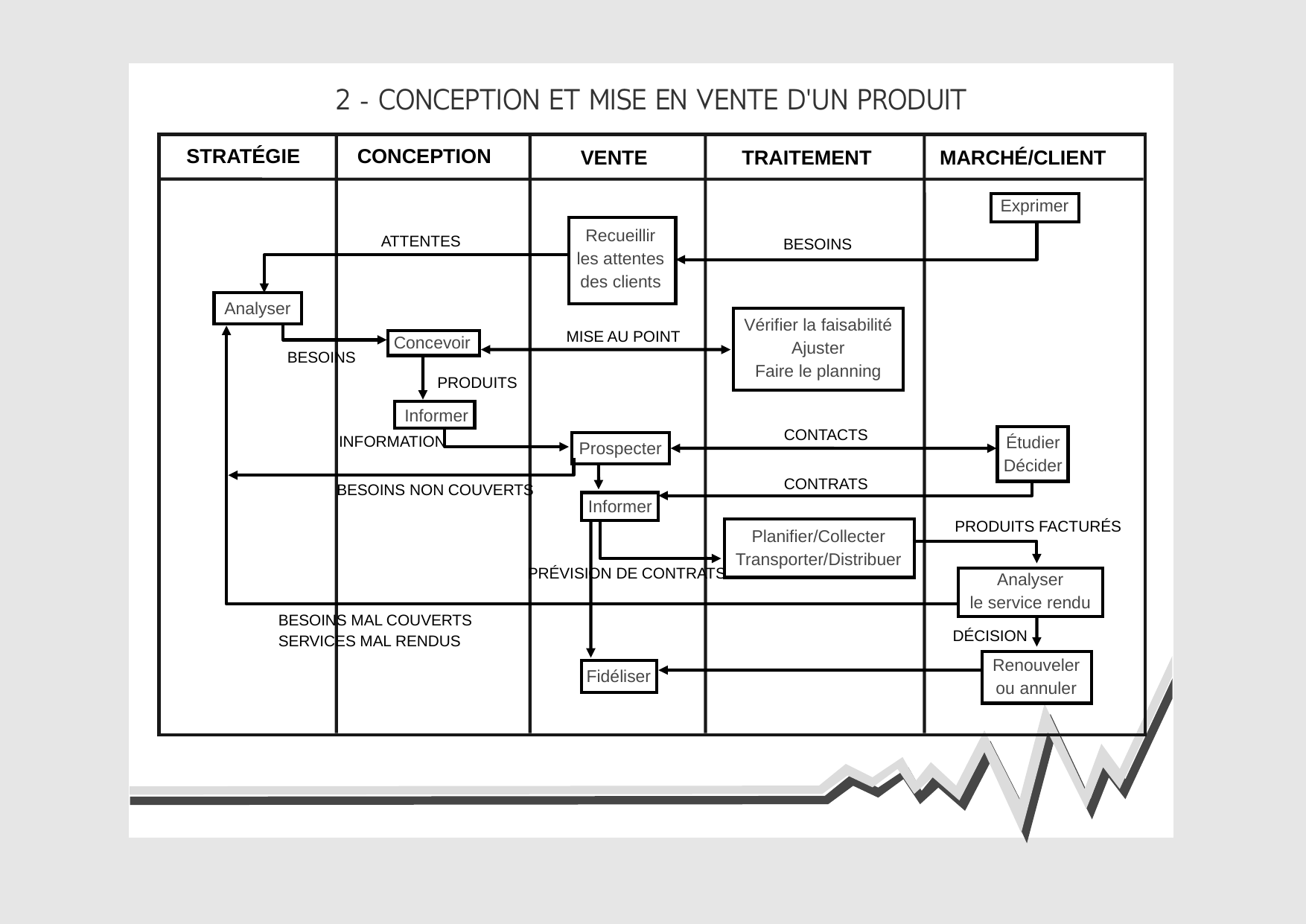

2 - CONCEPTION ET MISE EN VENTE D'UN PRODUIT

STRATÉGIE
CONCEPTION
VENTE
TRAITEMENT
MARCHÉ/CLIENT

Exprimer

Recueillir
les attentes
des clients
ATTENTES
BESOINS

Analyser

Vérifier la faisabilité
Ajuster
Faire le planning

MISE AU POINT

Concevoir
BESOINS

PRODUITS

Informer
CONTACTS

Étudier
Décider
INFORMATION

Prospecter

CONTRATS
BESOINS NON COUVERTS

Informer
PRODUITS FACTURÉS

Planifier/Collecter
Transporter/Distribuer

PRÉVISION DE CONTRATS

Analyser
le service rendu
BESOINS MAL COUVERTS
SERVICES MAL RENDUS

DÉCISION

Renouveler
ou annuler

Fidéliser